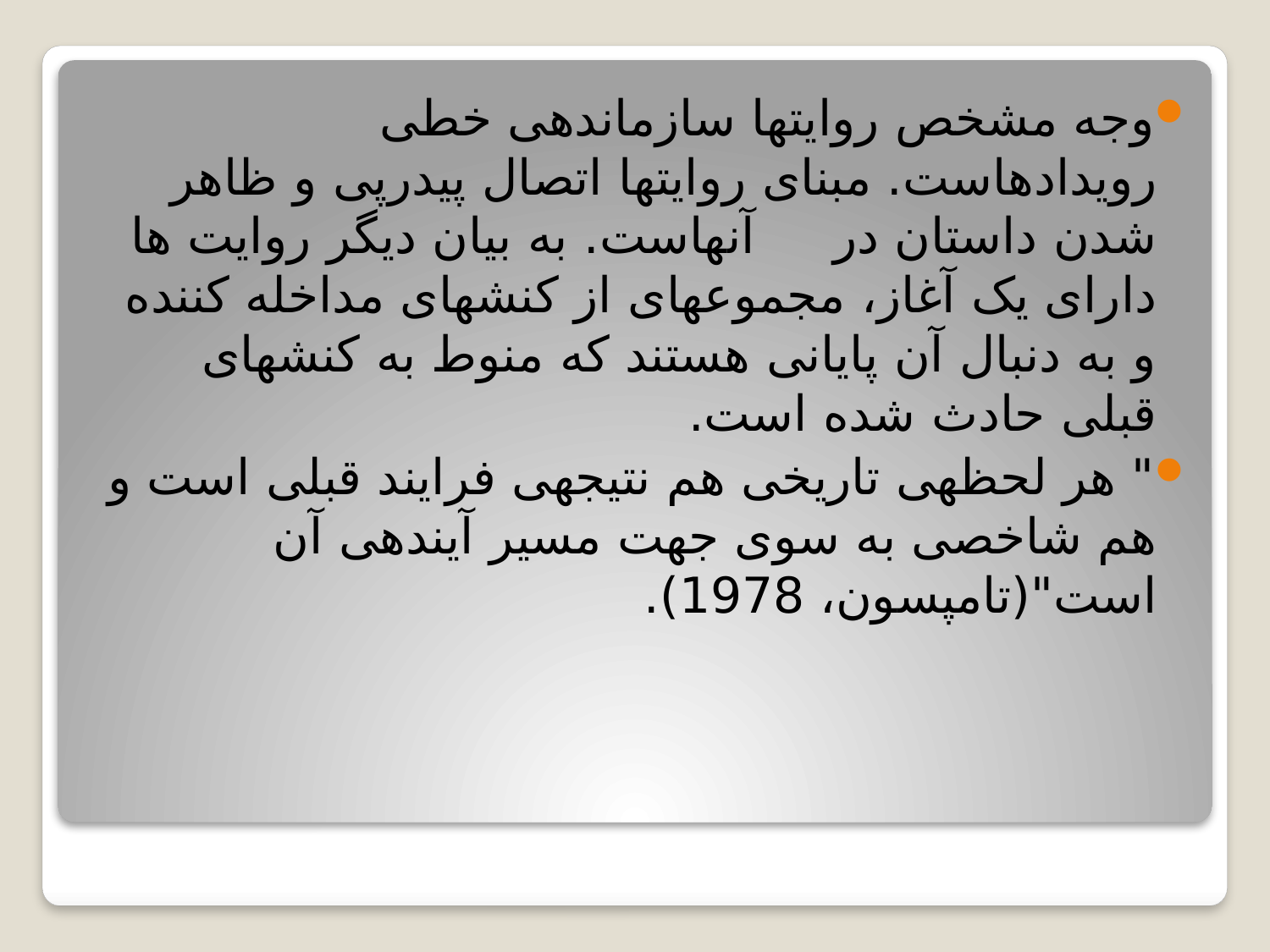

وجه مشخص روایت­ها سازماندهی خطی رویدادهاست. مبنای روایت­ها اتصال پی­در­پی و ظاهر شدن داستان در     آن­هاست. به بیان دیگر روایت ها دارای یک آغاز، مجموعه­ای از کنش­های مداخله کننده و به دنبال آن پایانی هستند که منوط به کنشهای قبلی حادث شده است.
" هر لحظه­ی تاریخی هم نتیجه­ی فرایند قبلی است و هم شاخصی به سوی جهت مسیر آینده­ی آن است"(تامپسون، 1978).

#